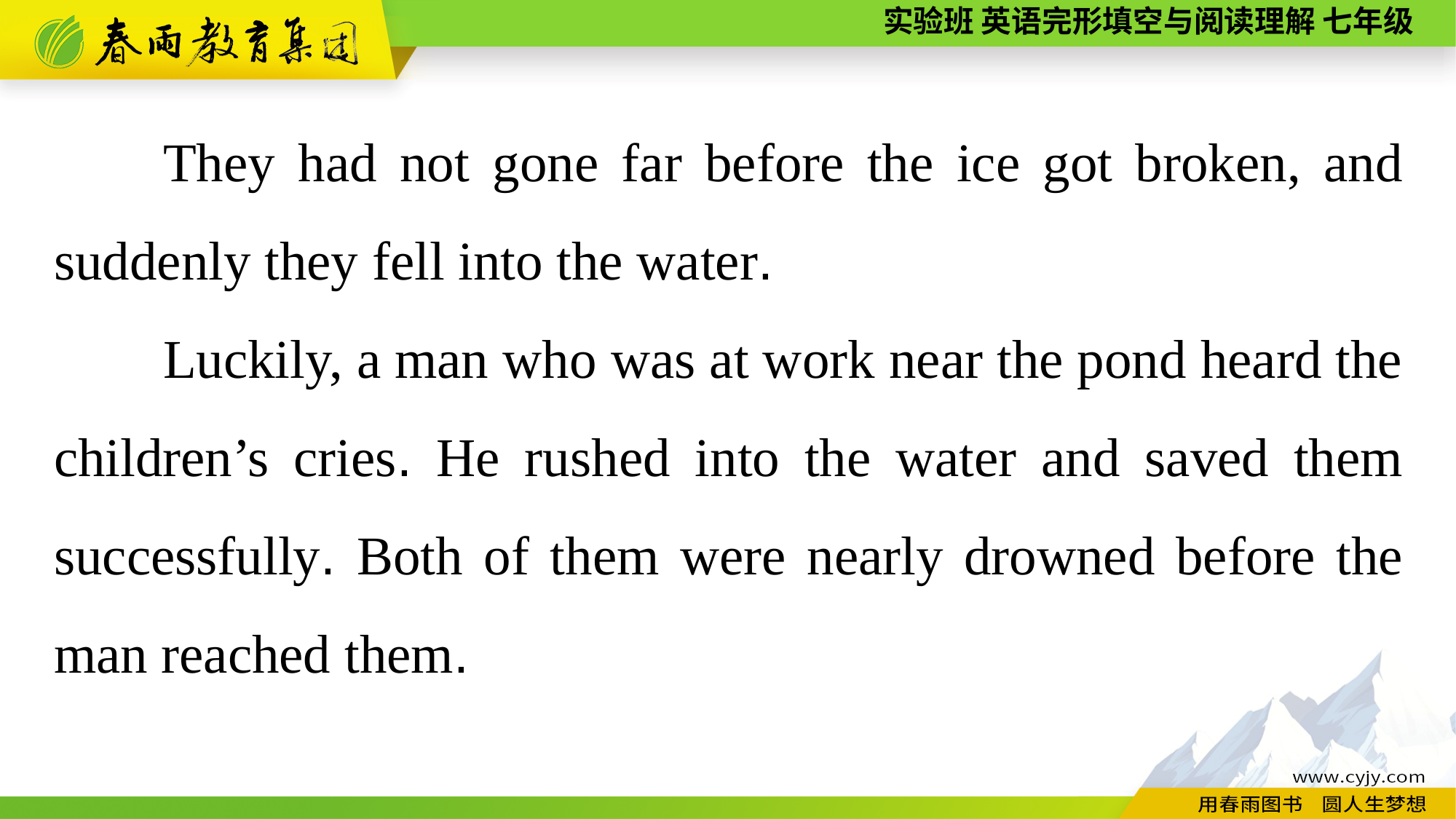

They had not gone far before the ice got broken, and suddenly they fell into the water.
Luckily, a man who was at work near the pond heard the children’s cries. He rushed into the water and saved them successfully. Both of them were nearly drowned before the man reached them.